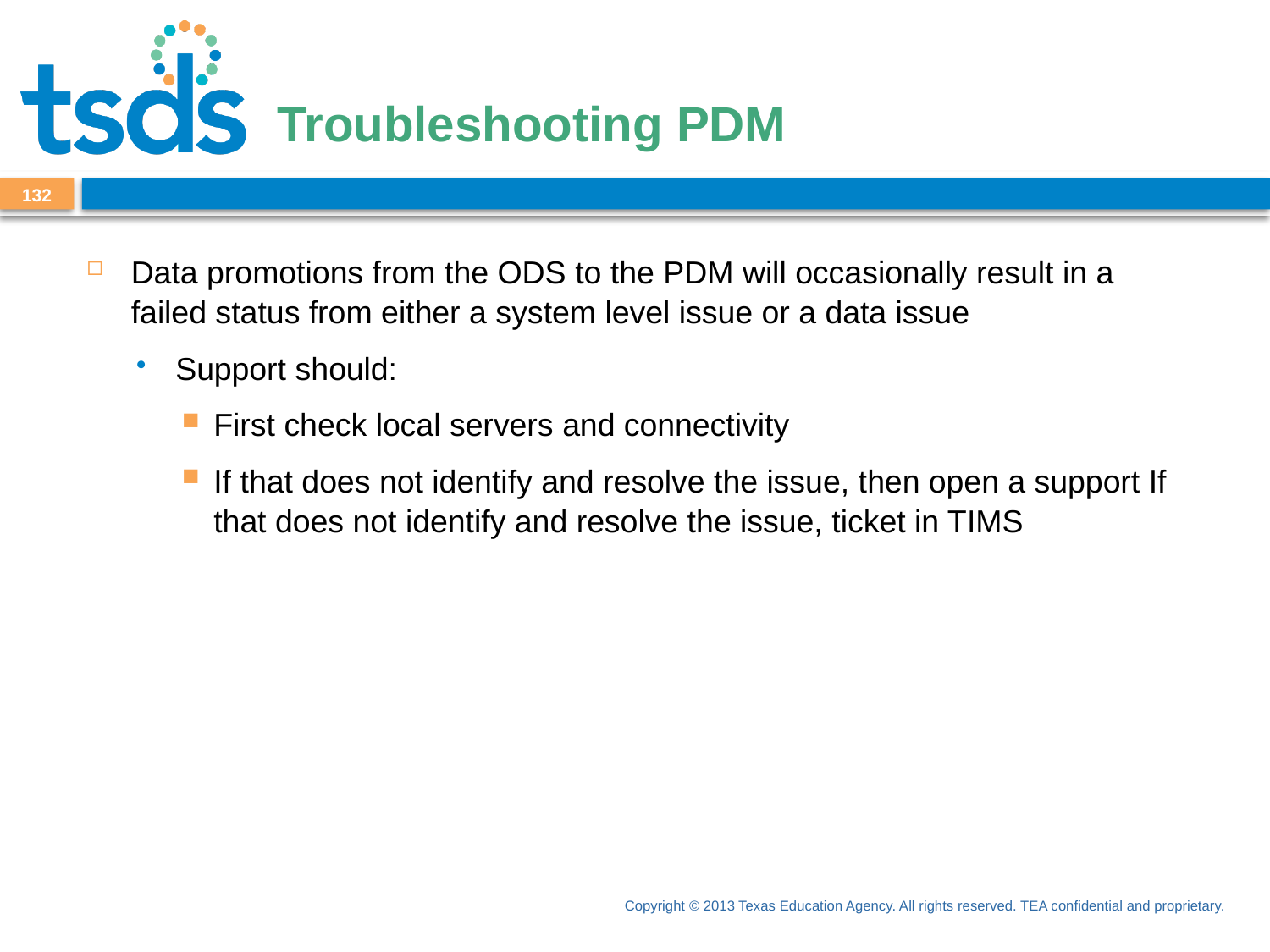

# Troubleshooting PDM
132
Data promotions from the ODS to the PDM will occasionally result in a failed status from either a system level issue or a data issue
Support should:
First check local servers and connectivity
If that does not identify and resolve the issue, then open a support If that does not identify and resolve the issue, ticket in TIMS